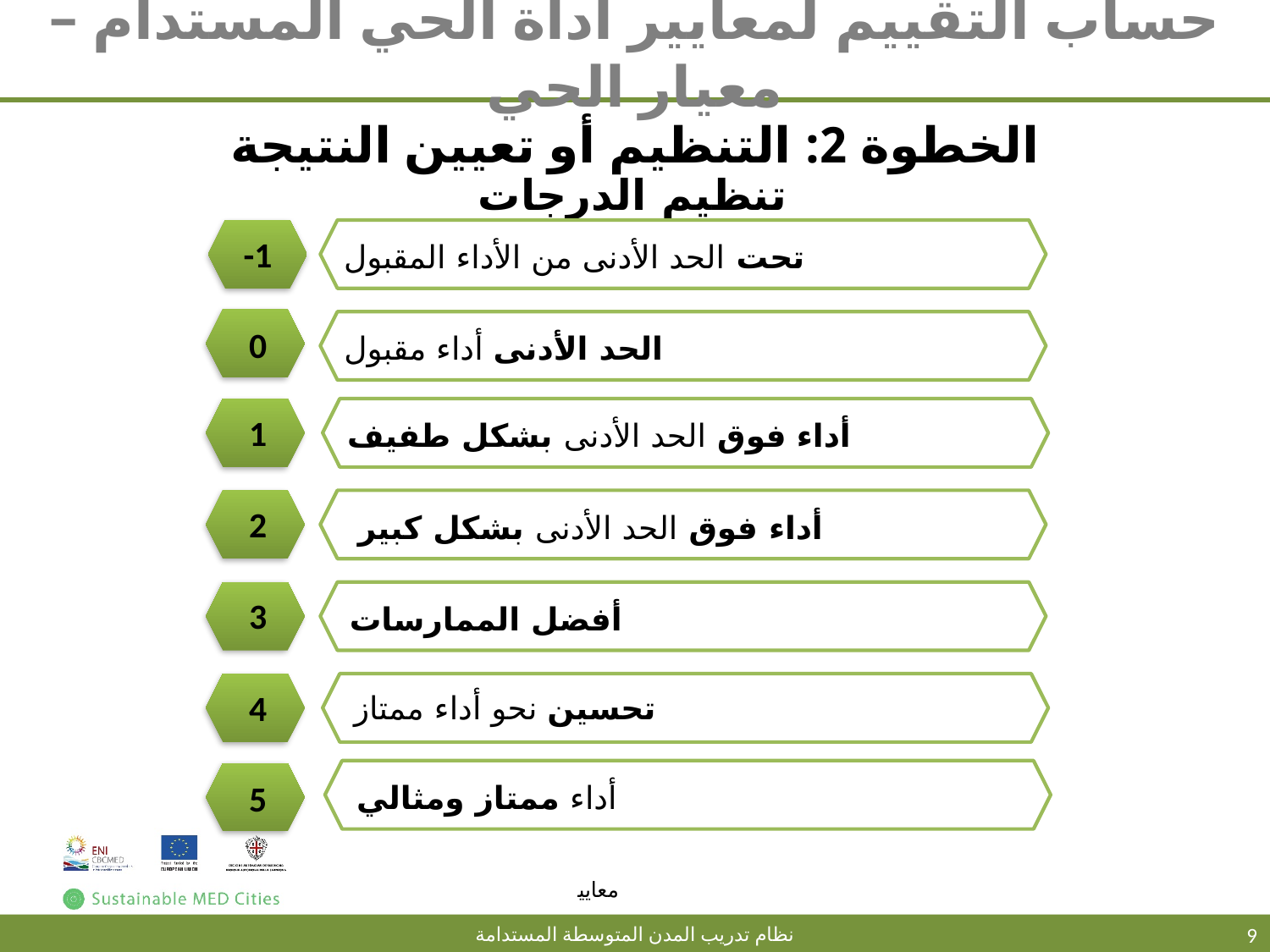

# حساب التقييم لمعايير أداة الحي المستدام – معيار الحي
الخطوة 2: التنظيم أو تعيين النتيجة
تنظيم الدرجات

-1
تحت الحد الأدنى من الأداء المقبول

0
الحد الأدنى أداء مقبول

1
أداء فوق الحد الأدنى بشكل طفيف

2
أداء فوق الحد الأدنى بشكل كبير

3
أفضل الممارسات

4
تحسين نحو أداء ممتاز

5
أداء ممتاز ومثالي

9